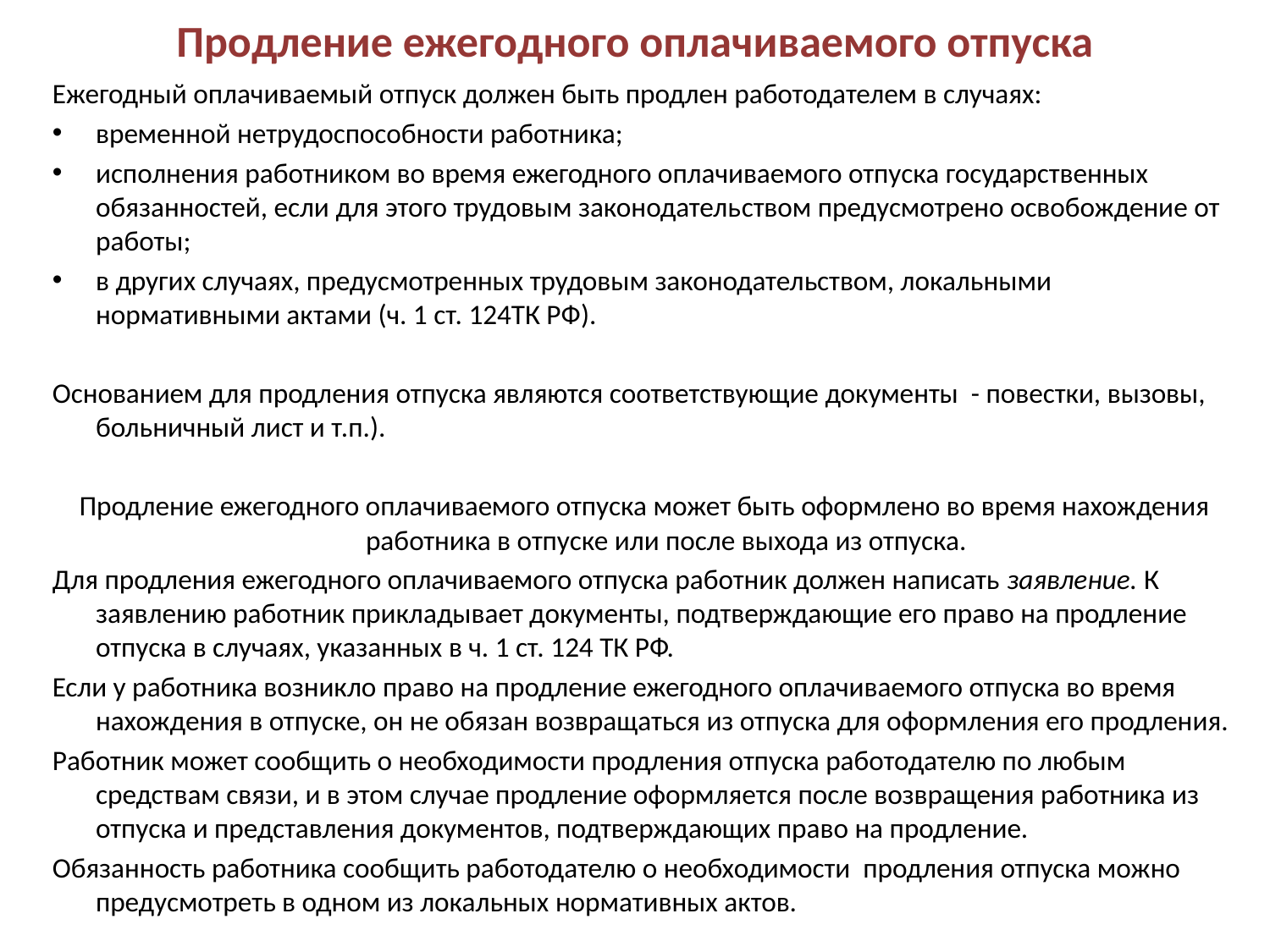

# Продление ежегодного оплачиваемого отпуска
Ежегодный оплачиваемый отпуск должен быть продлен работодателем в случаях:
временной нетрудоспособности работника;
исполнения работником во время ежегодного оплачиваемого отпуска государственных обязанностей, если для этого трудовым законодатель­ством предусмотрено освобождение от работы;
в других случаях, предусмотренных трудовым законодательством, локальными нормативными актами (ч. 1 ст. 124ТК РФ).

Основанием для продления отпуска являются соответствующие документы  - повестки, вызовы,  больничный лист и т.п.).

Продление ежегодного оплачиваемого отпуска может быть оформлено во время нахождения работника в отпуске или после выхода из отпуска.
Для продления ежегодного оплачиваемого отпуска работник должен написать заявление. К заявлению работник прикладывает документы, подтверждающие его право на продление отпуска в случаях, указанных в ч. 1 ст. 124 ТК РФ.
Если у работника возникло право на продление ежегодного оплачиваемого отпуска во время нахождения в отпуске, он не обязан возвращаться из отпуска для оформления его продления.
Работник может сообщить о необходимости продления отпуска работодателю по любым средствам связи, и в этом случае продление оформляется после возвращения работника из отпуска и представления документов, подтверждающих право на продление.
Обязанность работника сообщить работодателю о необходимости  продления отпуска можно предусмотреть в одном из локальных нормативных актов.